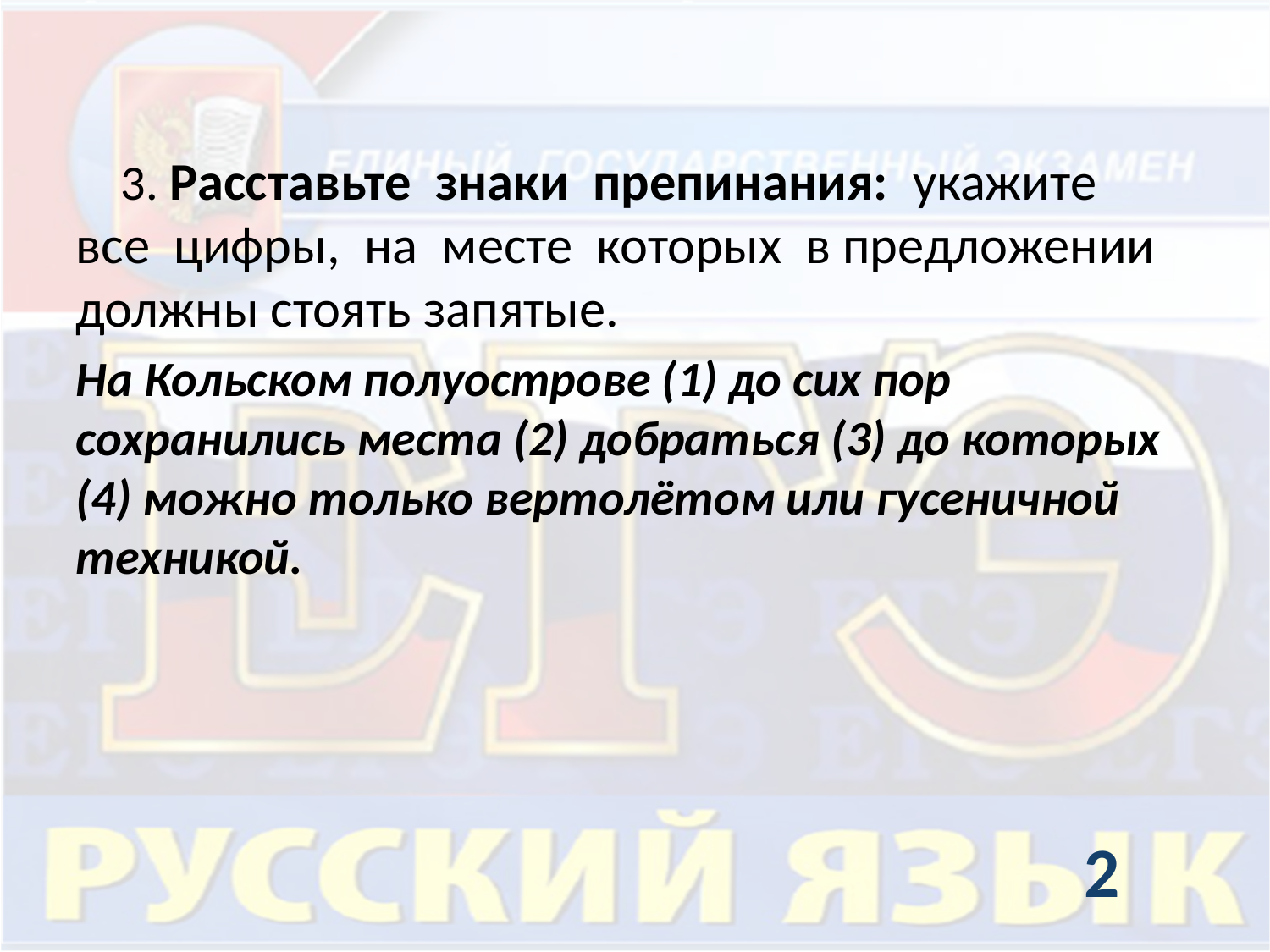

3. Расставьте  знаки  препинания:  укажите  все  цифры,  на  месте  которых  в предложении должны стоять запятые.
На Кольском полуострове (1) до сих пор сохранились места (2) добраться (3) до которых (4) можно только вертолётом или гусеничной техникой.
2